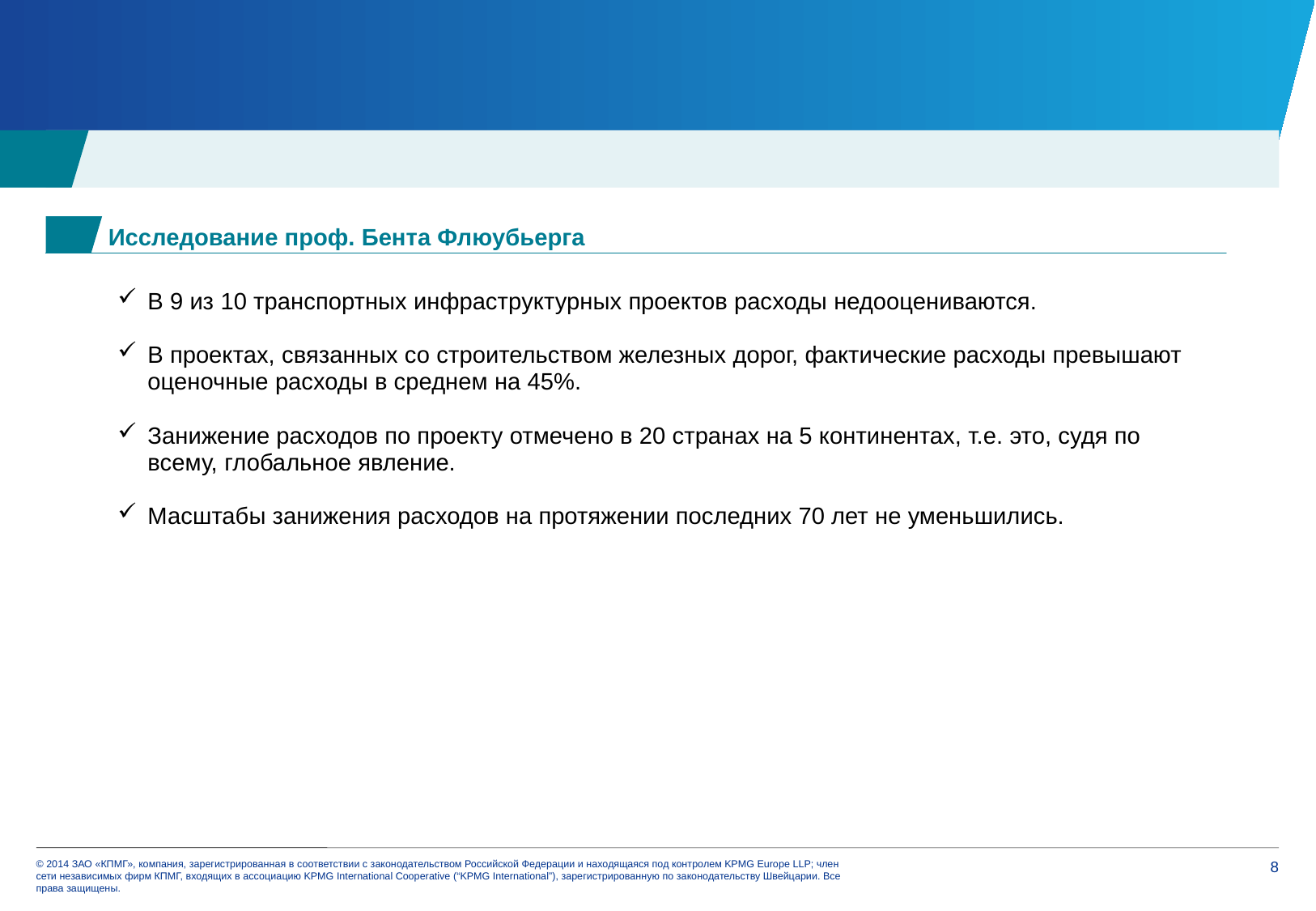

Исследование проф. Бента Флюубьерга

В 9 из 10 транспортных инфраструктурных проектов расходы недооцениваются.

В проектах, связанных со строительством железных дорог, фактические расходы превышают оценочные расходы в среднем на 45%.

Занижение расходов по проекту отмечено в 20 странах на 5 континентах, т.е. это, судя по всему, глобальное явление.

Масштабы занижения расходов на протяжении последних 70 лет не уменьшились.